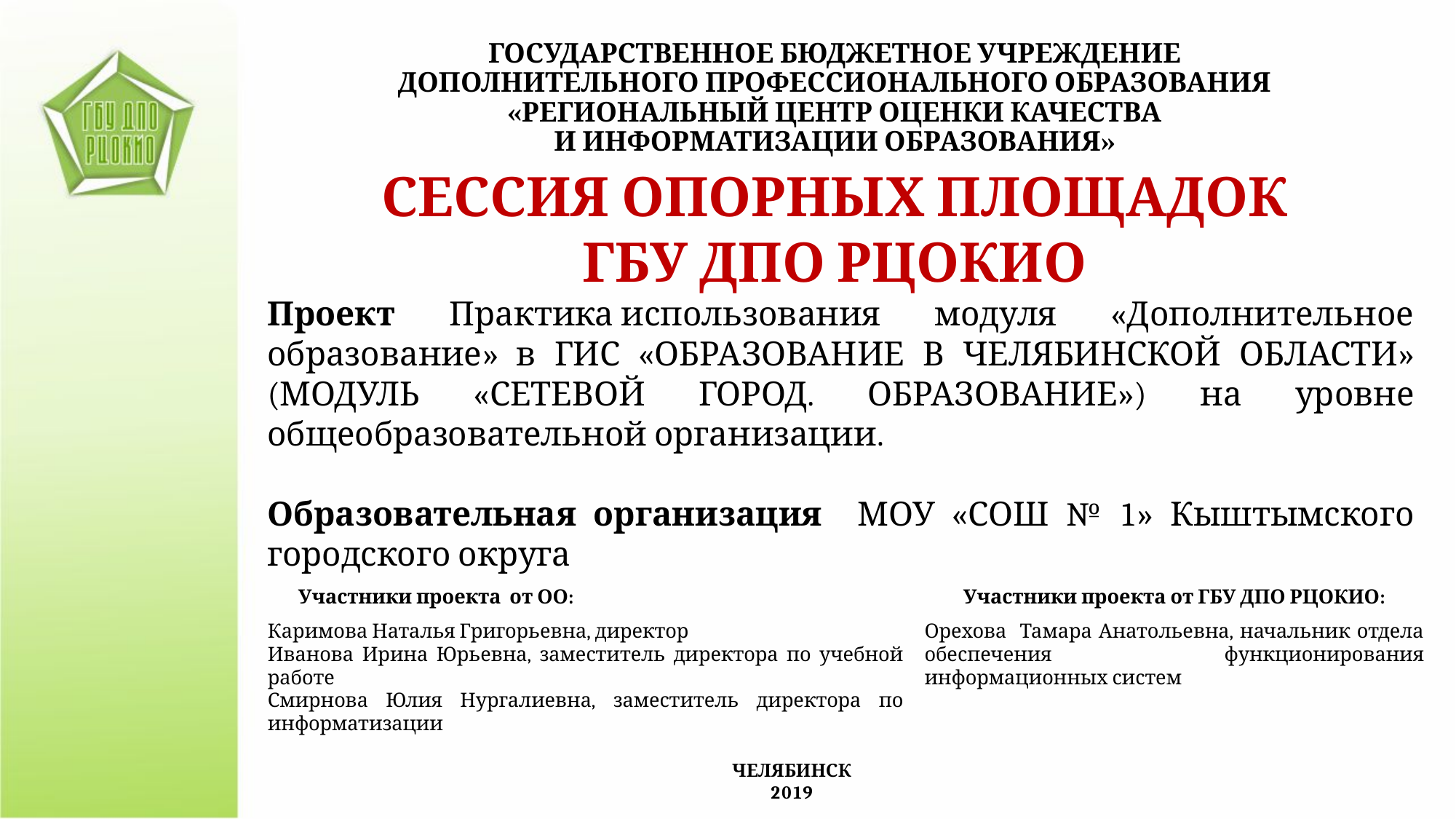

ГОСУДАРСТВЕННОЕ БЮДЖЕТНОЕ УЧРЕЖДЕНИЕ
ДОПОЛНИТЕЛЬНОГО ПРОФЕССИОНАЛЬНОГО ОБРАЗОВАНИЯ
«РЕГИОНАЛЬНЫЙ ЦЕНТР ОЦЕНКИ КАЧЕСТВА
И ИНФОРМАТИЗАЦИИ ОБРАЗОВАНИЯ»

СЕССИЯ ОПОРНЫХ ПЛОЩАДОК
ГБУ ДПО РЦОКИО
Проект Практика использования модуля «Дополнительное образование» в ГИС «Образование в челябинской области» (модуль «Сетевой Город. Образование») на уровне общеобразовательной организации.

Образовательная организация  МОУ «СОШ № 1» Кыштымского городского округа
| Участники проекта от ОО: | Участники проекта от ГБУ ДПО РЦОКИО: |
| --- | --- |
| Каримова Наталья Григорьевна, директор Иванова Ирина Юрьевна, заместитель директора по учебной работе Смирнова Юлия Нургалиевна, заместитель директора по информатизации | Орехова Тамара Анатольевна, начальник отдела обеспечения функционирования информационных систем |
ЧЕЛЯБИНСК
2019